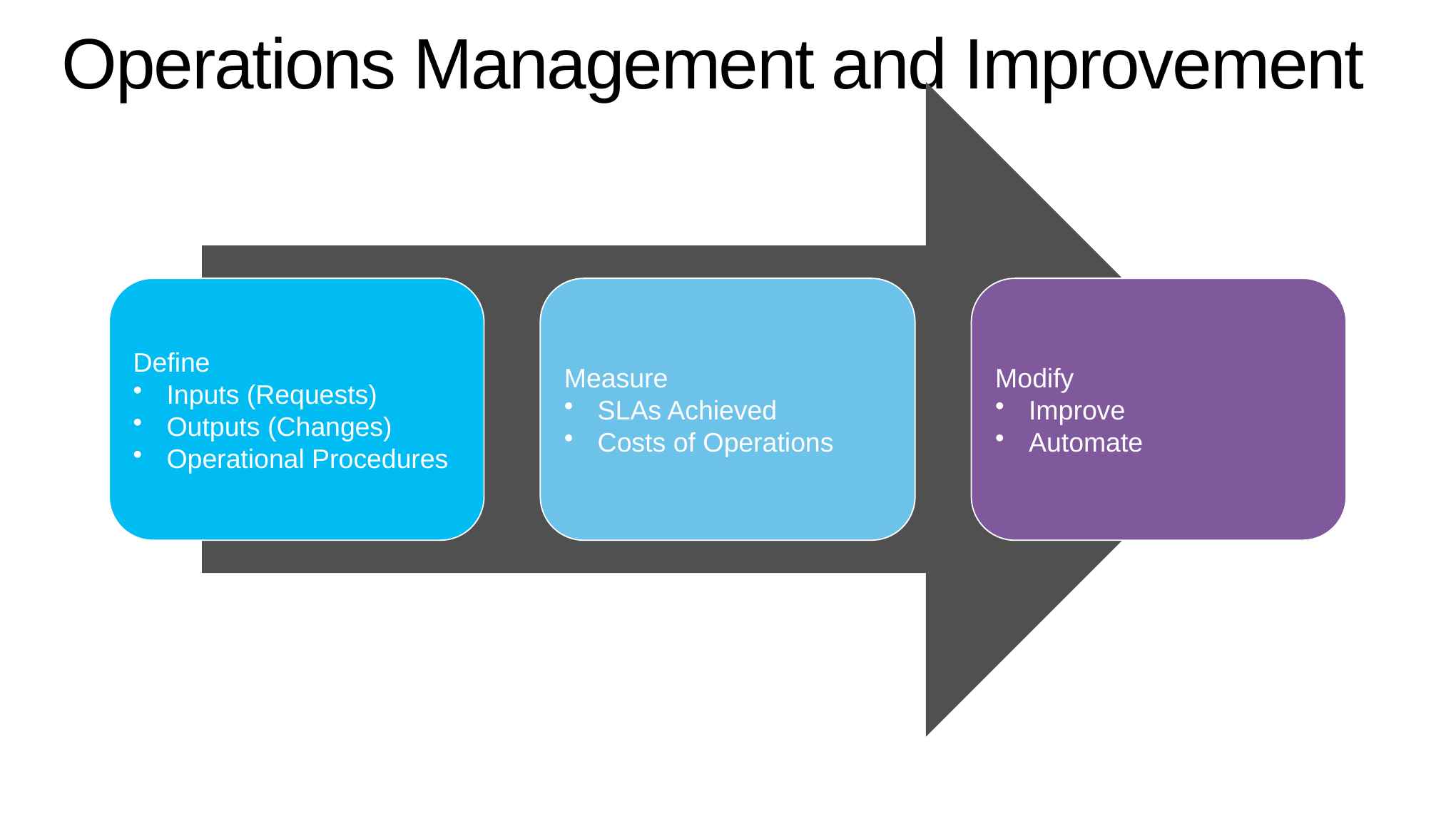

# Operations Management and Improvement
Define
Measure
Modify
Inputs (Requests)
Outputs (Changes)
Operational Procedures
SLAs Achieved
Costs of Operations
Improve
Automate